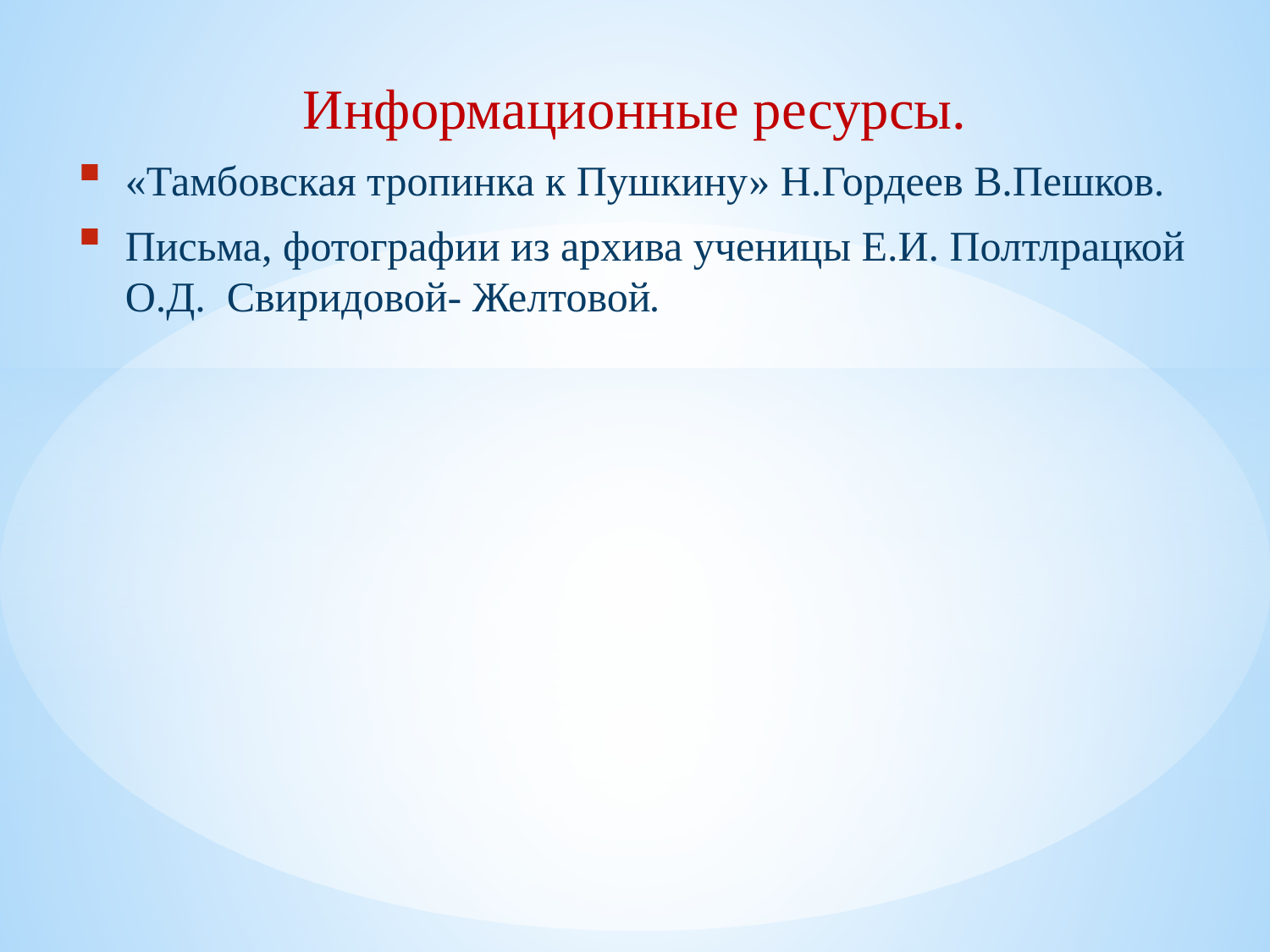

Информационные ресурсы.
«Тамбовская тропинка к Пушкину» Н.Гордеев В.Пешков.
Письма, фотографии из архива ученицы Е.И. Полтлрацкой О.Д.  Свиридовой- Желтовой.